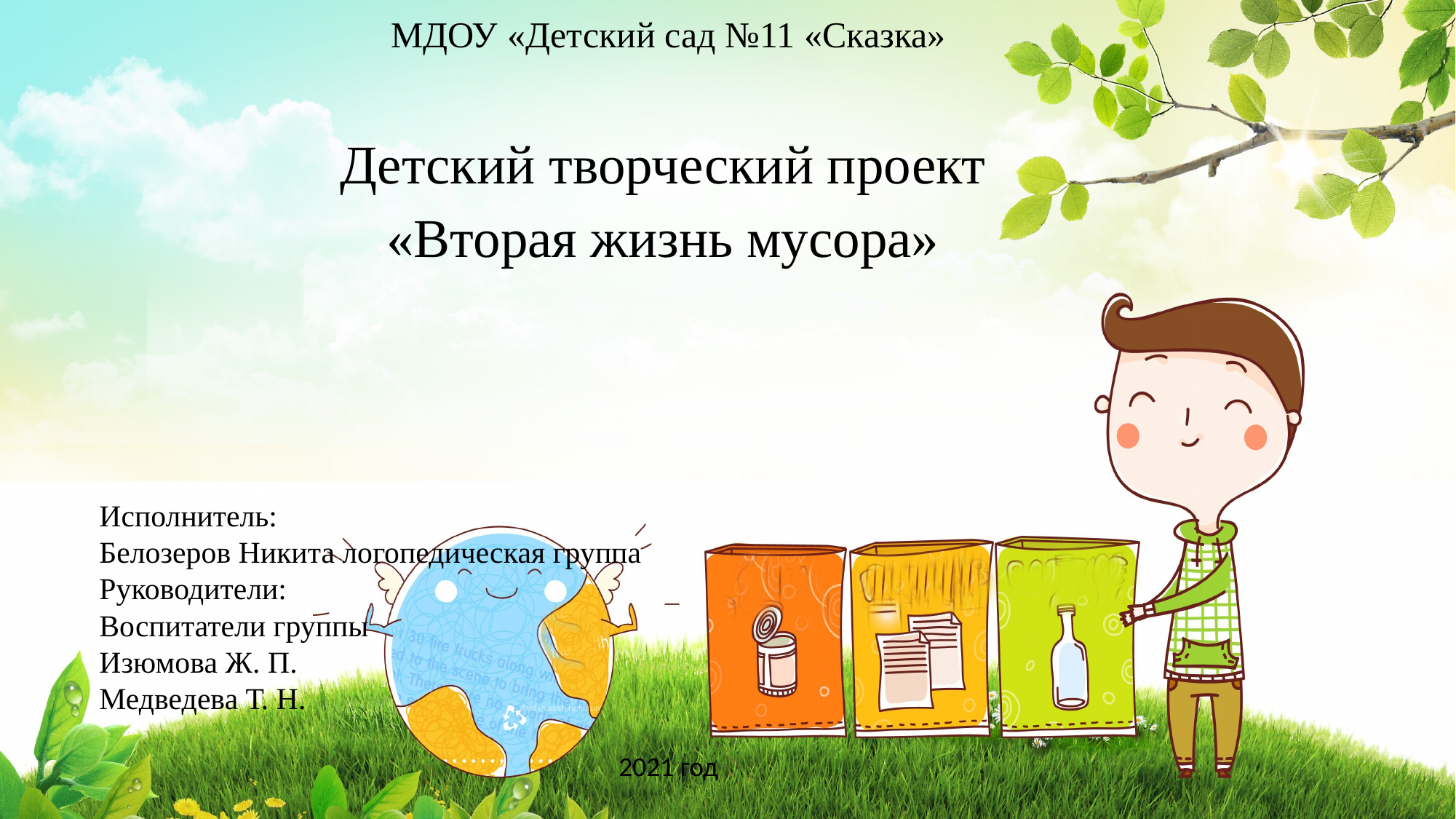

# МДОУ «Детский сад №11 «Сказка»
Детский творческий проект
«Вторая жизнь мусора»
Исполнитель:
Белозеров Никита логопедическая группа
Руководители:
Воспитатели группы
Изюмова Ж. П.
Медведева Т. Н.
2021 год